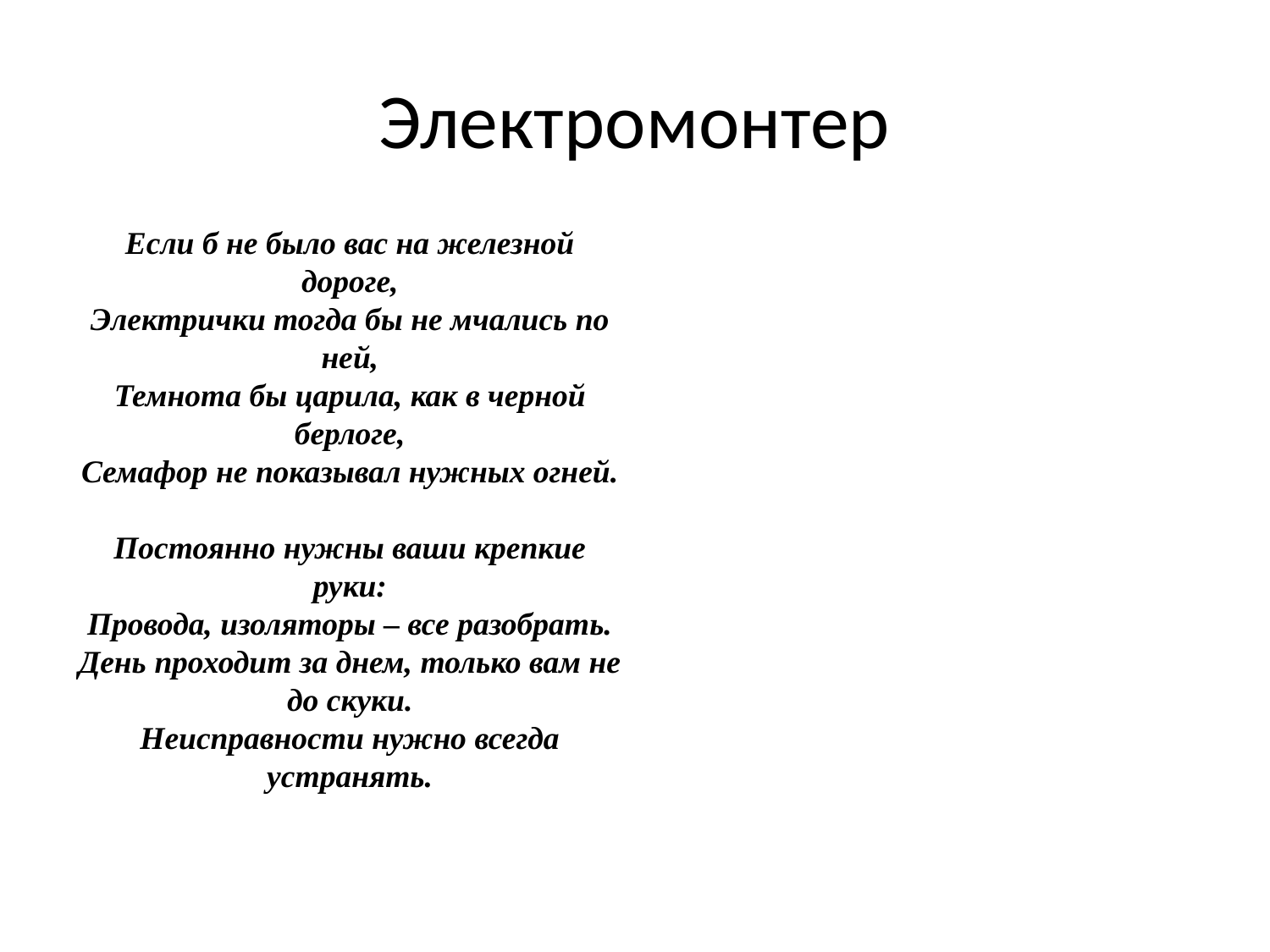

# Электромонтер
Если б не было вас на железной дороге,
Электрички тогда бы не мчались по ней,
Темнота бы царила, как в черной берлоге,
Семафор не показывал нужных огней.
Постоянно нужны ваши крепкие руки:
Провода, изоляторы – все разобрать.
День проходит за днем, только вам не до скуки.
Неисправности нужно всегда устранять.